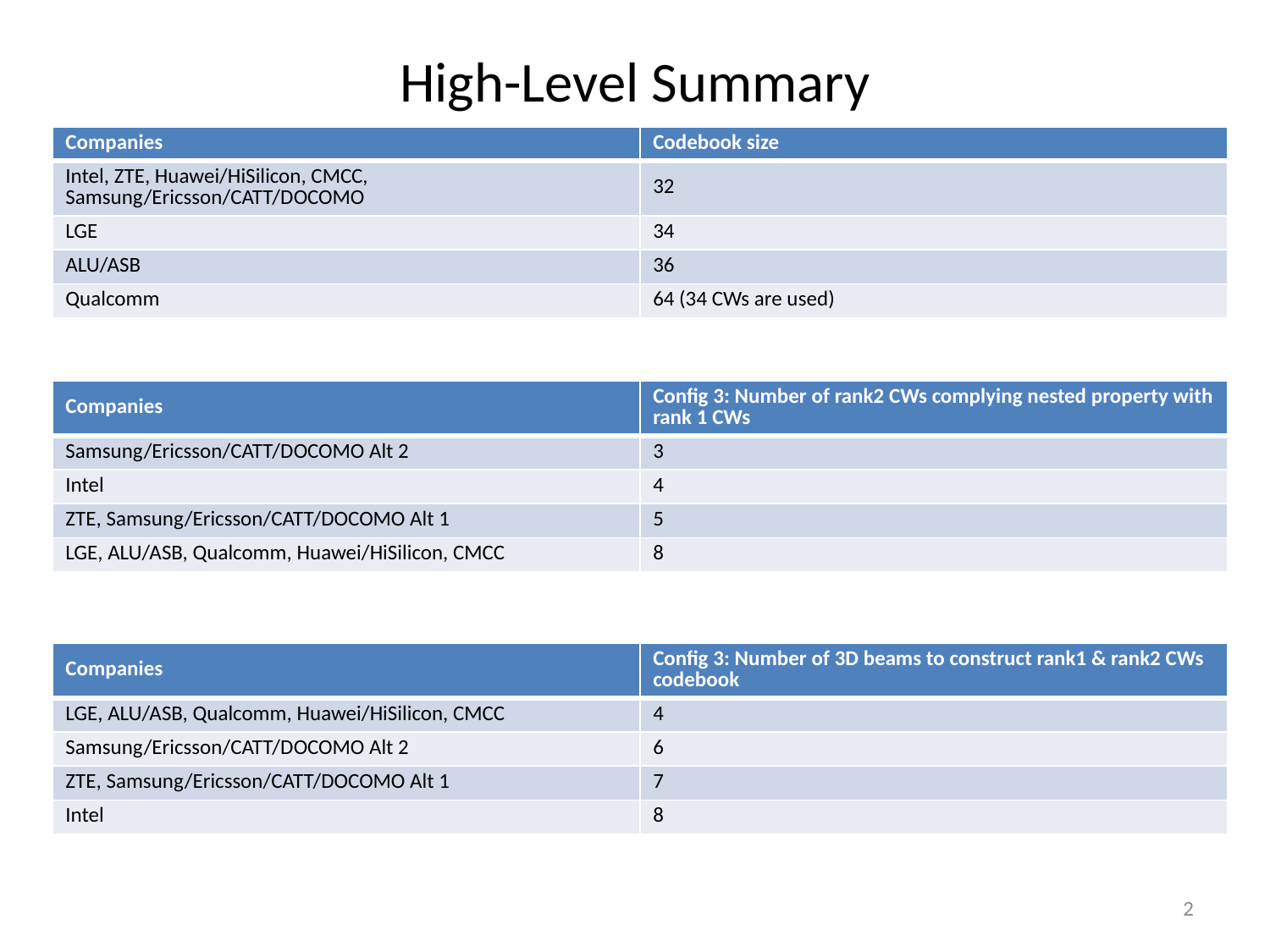

# High-Level Summary
| Companies | Codebook size |
| --- | --- |
| Intel, ZTE, Huawei/HiSilicon, CMCC, Samsung/Ericsson/CATT/DOCOMO | 32 |
| LGE | 34 |
| ALU/ASB | 36 |
| Qualcomm | 64 (34 CWs are used) |
| Companies | Config 3: Number of rank2 CWs complying nested property with rank 1 CWs |
| --- | --- |
| Samsung/Ericsson/CATT/DOCOMO Alt 2 | 3 |
| Intel | 4 |
| ZTE, Samsung/Ericsson/CATT/DOCOMO Alt 1 | 5 |
| LGE, ALU/ASB, Qualcomm, Huawei/HiSilicon, CMCC | 8 |
| Companies | Config 3: Number of 3D beams to construct rank1 & rank2 CWs codebook |
| --- | --- |
| LGE, ALU/ASB, Qualcomm, Huawei/HiSilicon, CMCC | 4 |
| Samsung/Ericsson/CATT/DOCOMO Alt 2 | 6 |
| ZTE, Samsung/Ericsson/CATT/DOCOMO Alt 1 | 7 |
| Intel | 8 |
2